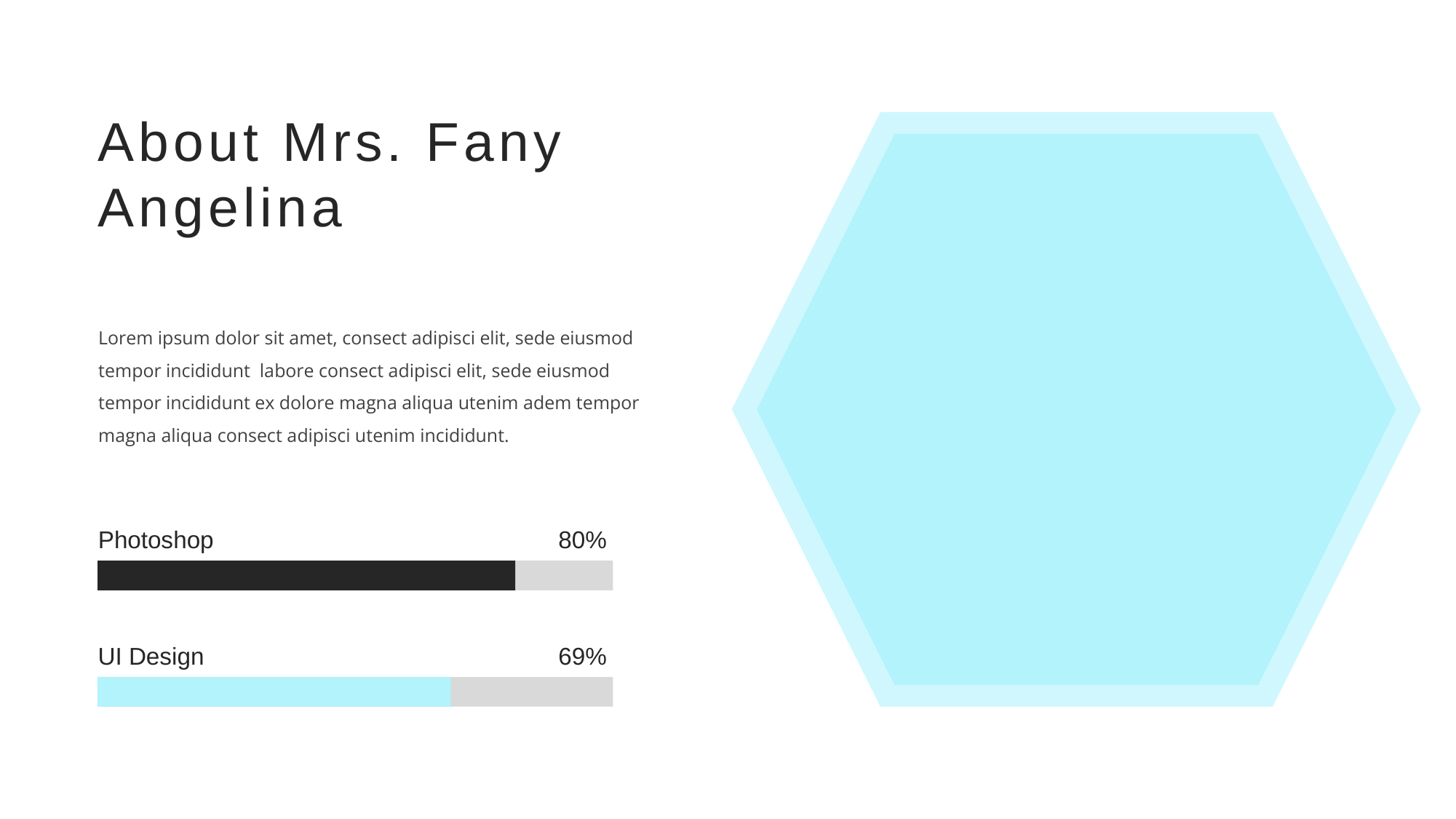

About Mrs. Fany Angelina

Lorem ipsum dolor sit amet, consect adipisci elit, sede eiusmod tempor incididunt  labore consect adipisci elit, sede eiusmod tempor incididunt ex dolore magna aliqua utenim adem tempor magna aliqua consect adipisci utenim incididunt.
Photoshop
80%

UI Design
69%